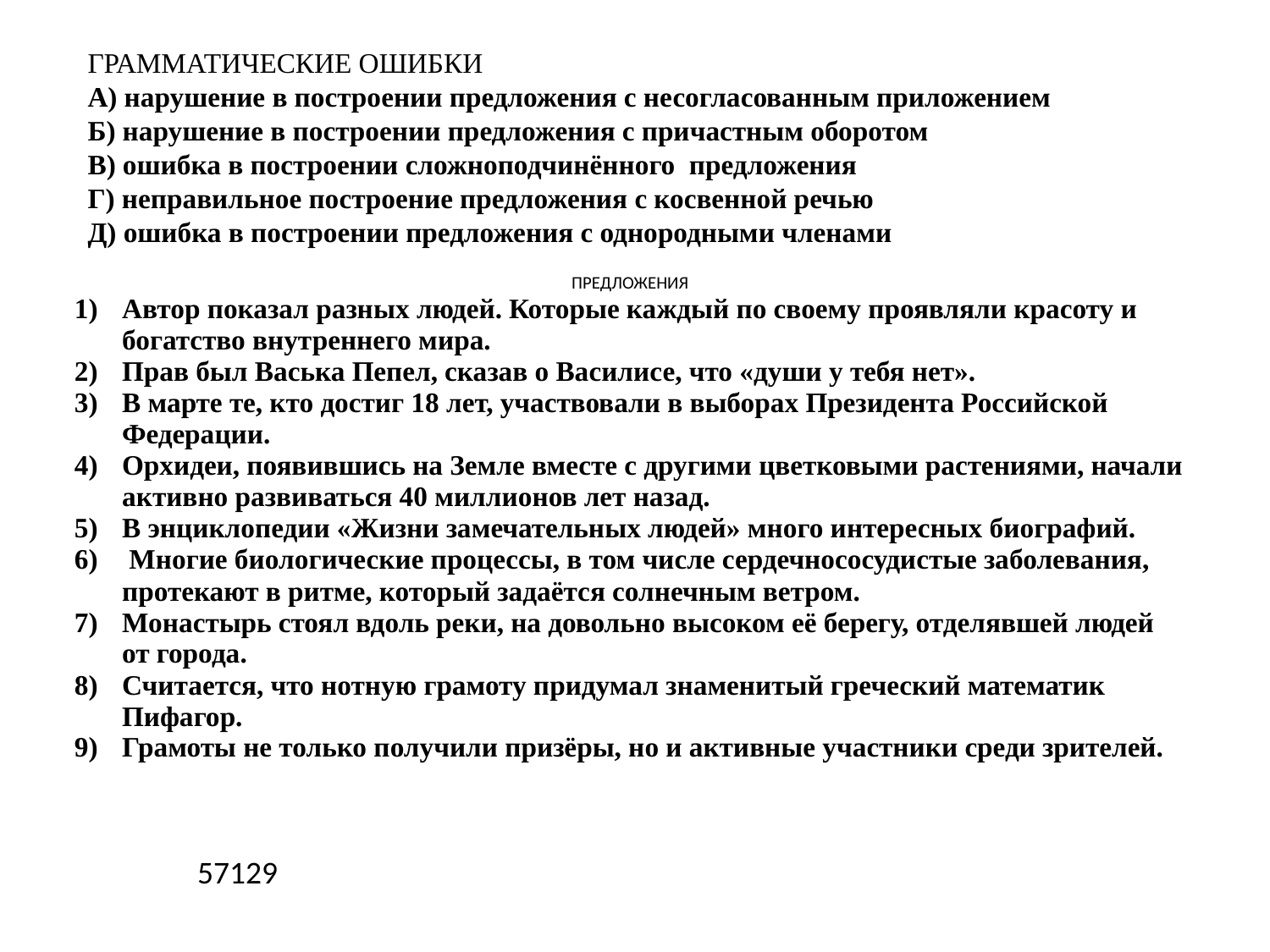

ГРАММАТИЧЕСКИЕ ОШИБКИ
А) нарушение в построении предложения с несогласованным приложением
Б) нарушение в построении предложения с причастным оборотом
В) ошибка в построении сложноподчинённого  предложения
Г) неправильное построение предложения с косвенной речью
Д) ошибка в построении предложения с однородными членами
| ПРЕДЛОЖЕНИЯ Автор показал разных людей. Которые каждый по своему проявляли красоту и богатство внутреннего мира.  Прав был Васька Пепел, сказав о Василисе, что «души у тебя нет». В марте те, кто достиг 18 лет, участвовали в выборах Президента Российской Федерации. Орхидеи, появившись на Земле вместе с другими цветковыми растениями, начали активно развиваться 40 миллионов лет назад. В энциклопедии «Жизни замечательных людей» много интересных биографий.  Многие биологические процессы, в том числе сердечнососудистые заболевания, протекают в ритме, который задаётся солнечным ветром. Монастырь стоял вдоль реки, на довольно высоком её берегу, отделявшей людей от города. Считается, что нотную грамоту придумал знаменитый греческий математик Пифагор. Грамоты не только получили призёры, но и активные участники среди зрителей. |
| --- |
57129